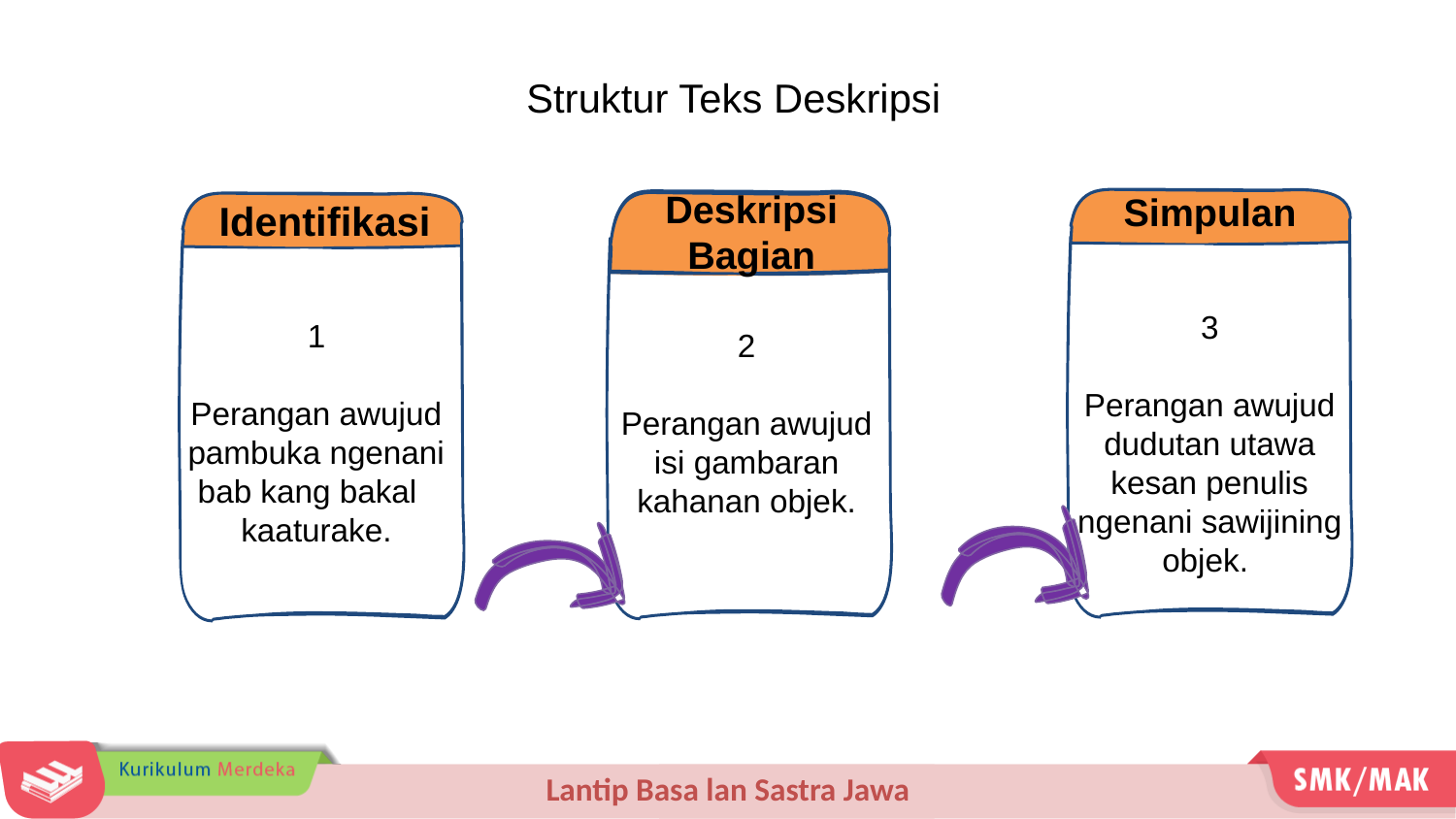

Struktur Teks Deskripsi

Simpulan

Identifikasi

Deskripsi Bagian
2

Perangan awujud isi gambaran kahanan objek.
1

Perangan awujud pambuka ngenani bab kang bakal   kaaturake.
3

Perangan awujud dudutan utawa kesan penulis ngenani sawijining objek.